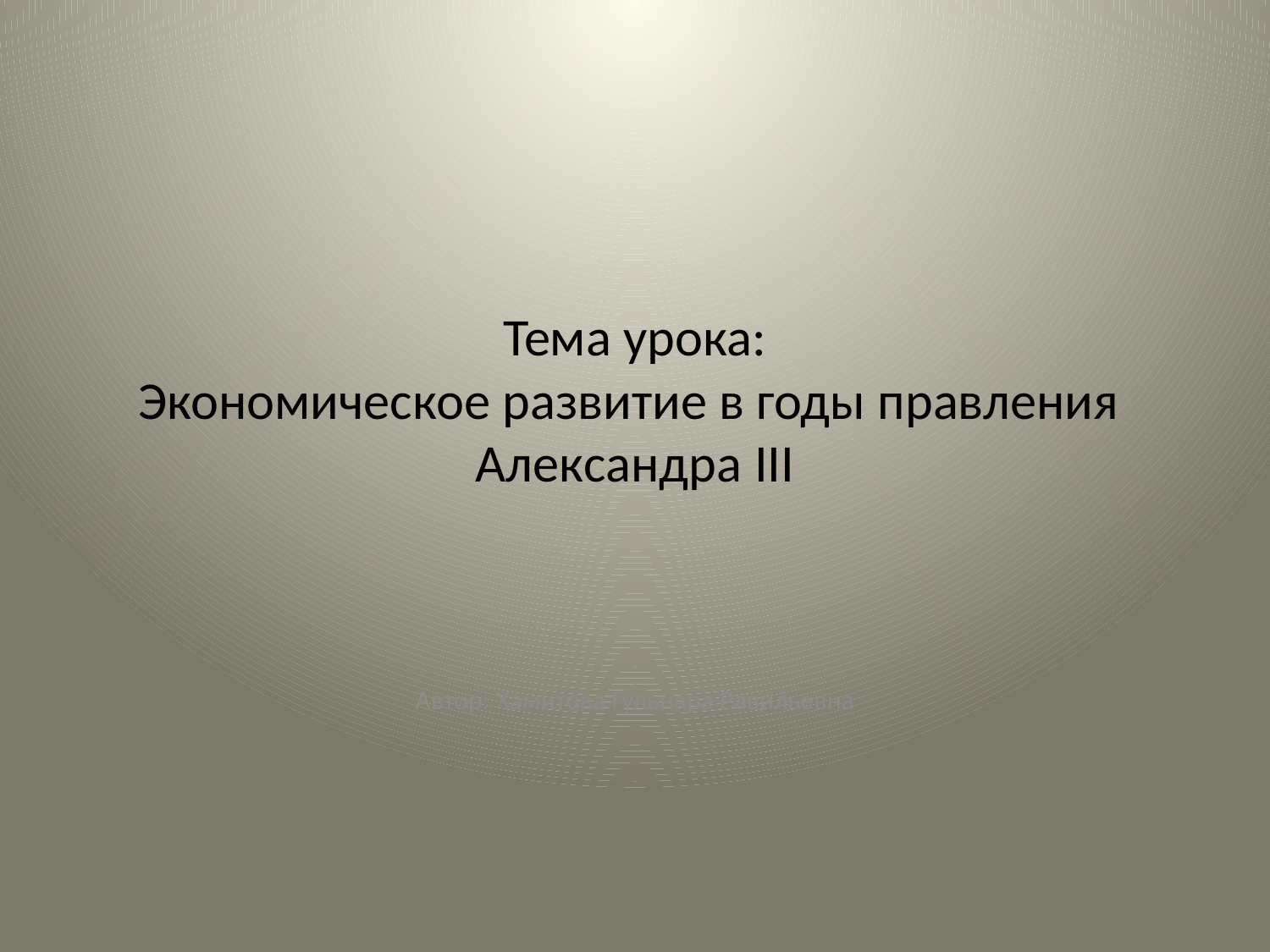

# Тема урока: Экономическое развитие в годы правления  Александра III

Автор: Хамитова Гульнара Равильевна